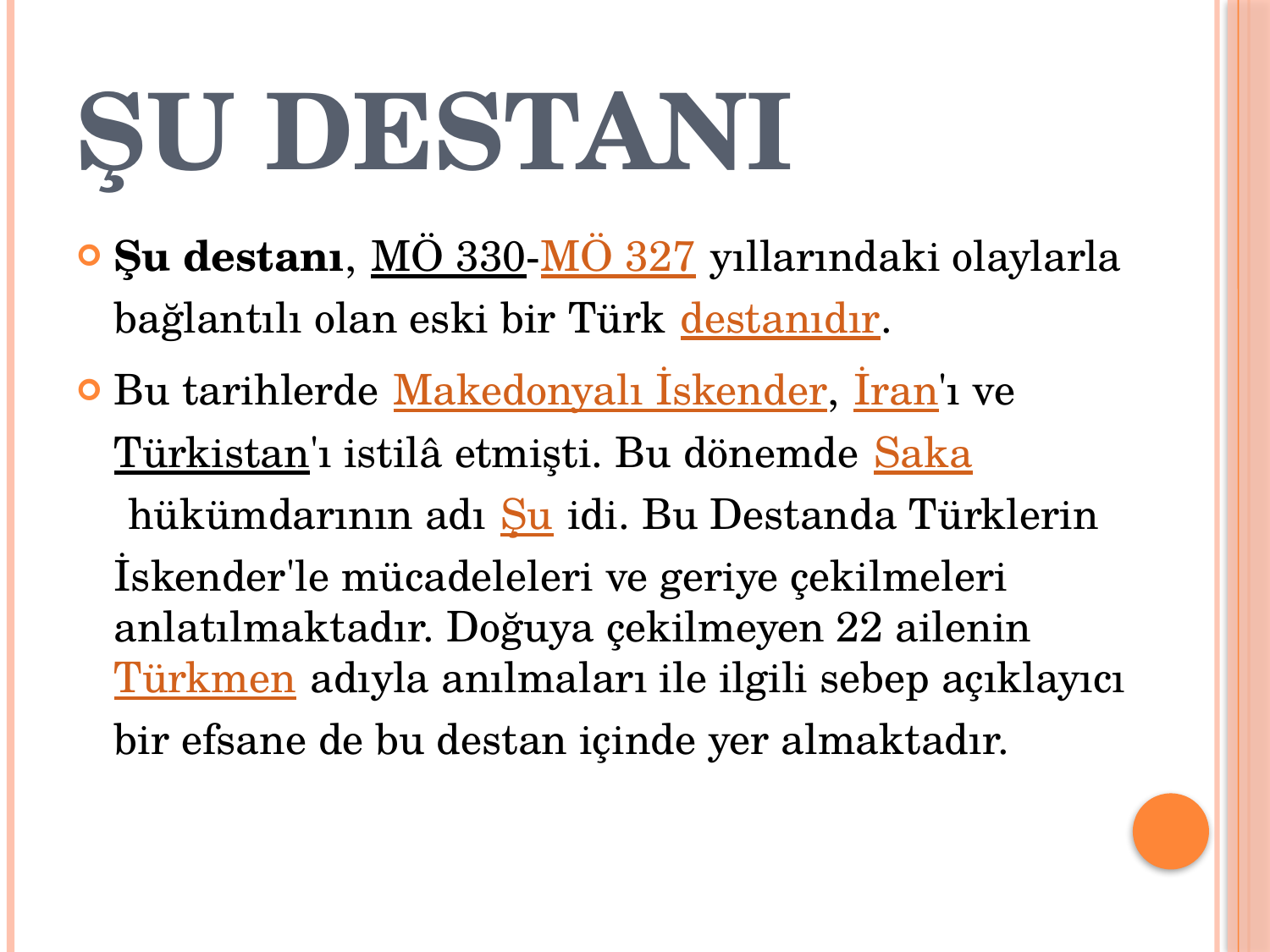

# Şu destanı
Şu destanı, MÖ 330-MÖ 327 yıllarındaki olaylarla bağlantılı olan eski bir Türk destanıdır.
Bu tarihlerde Makedonyalı İskender, İran'ı ve Türkistan'ı istilâ etmişti. Bu dönemde Saka hükümdarının adı Şu idi. Bu Destanda Türklerin İskender'le mücadeleleri ve geriye çekilmeleri anlatılmaktadır. Doğuya çekilmeyen 22 ailenin Türkmen adıyla anılmaları ile ilgili sebep açıklayıcı bir efsane de bu destan içinde yer almaktadır.